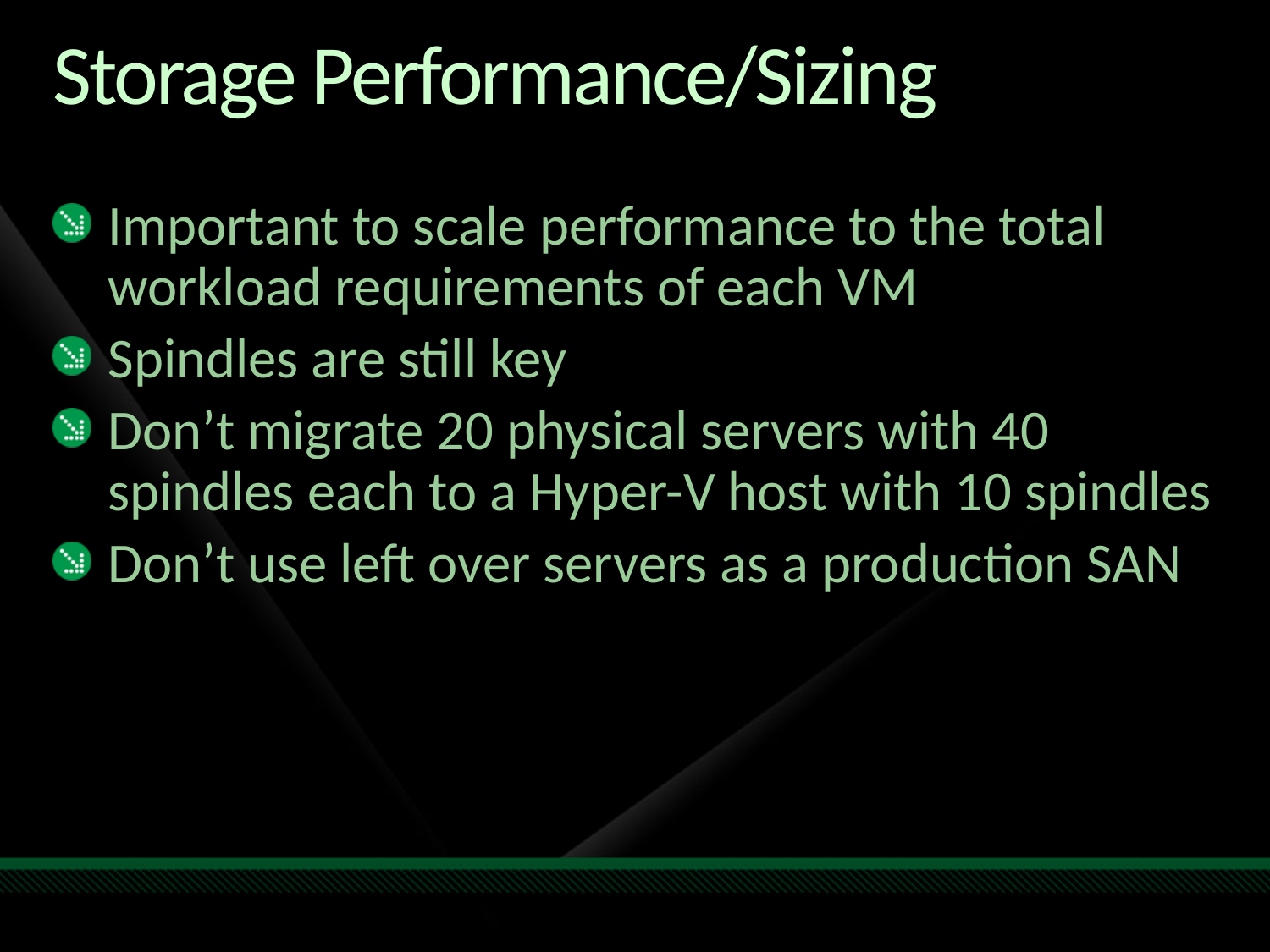

# Storage Performance/Sizing
Important to scale performance to the total workload requirements of each VM
Spindles are still key
Don’t migrate 20 physical servers with 40 spindles each to a Hyper-V host with 10 spindles
Don’t use left over servers as a production SAN